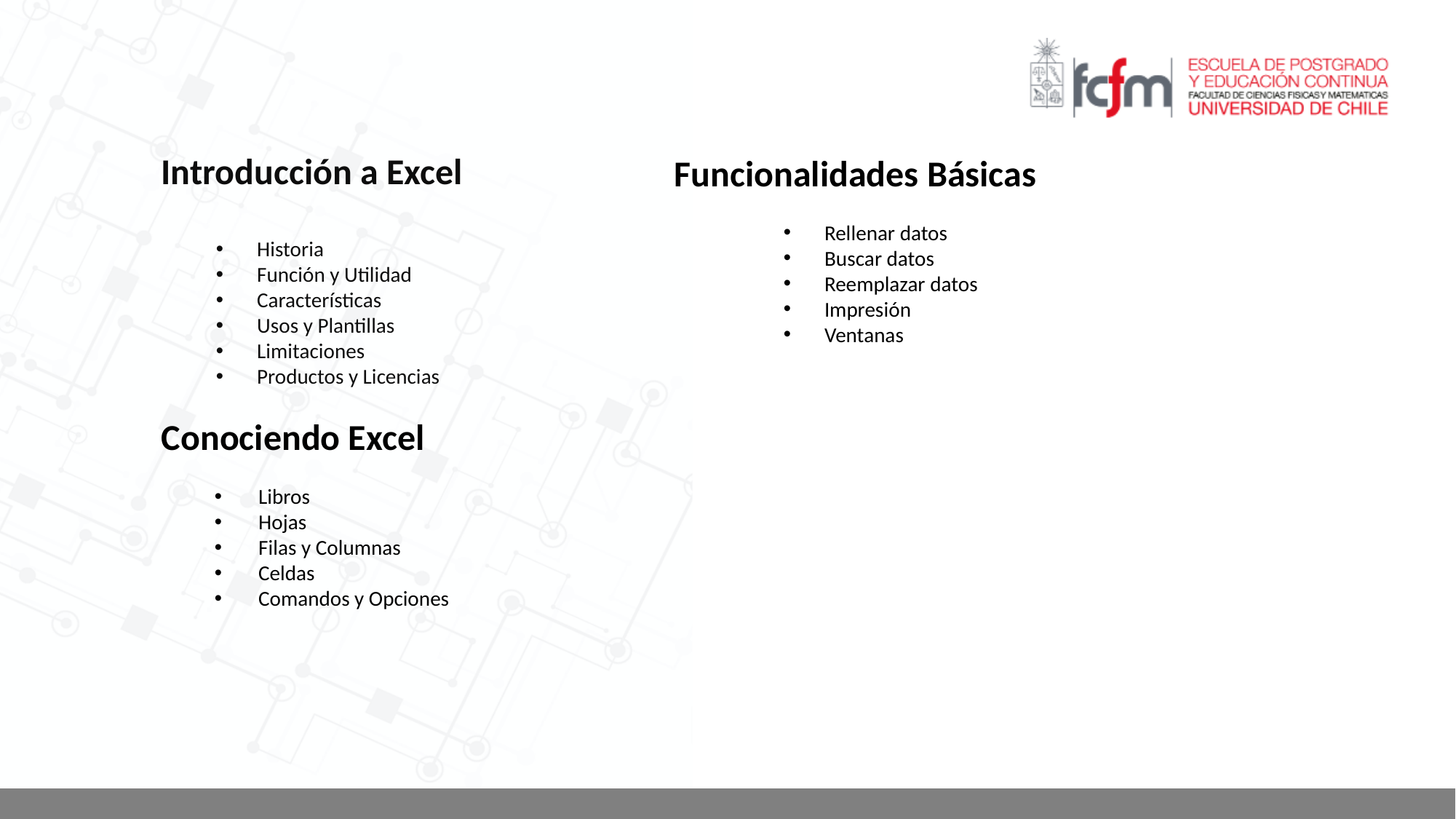

Introducción a Excel

Historia
Función y Utilidad
Características
Usos y Plantillas
Limitaciones
Productos y Licencias

Conociendo Excel

Libros
Hojas
Filas y Columnas
Celdas
Comandos y Opciones

Funcionalidades Básicas

Rellenar datos
Buscar datos
Reemplazar datos
Impresión
Ventanas